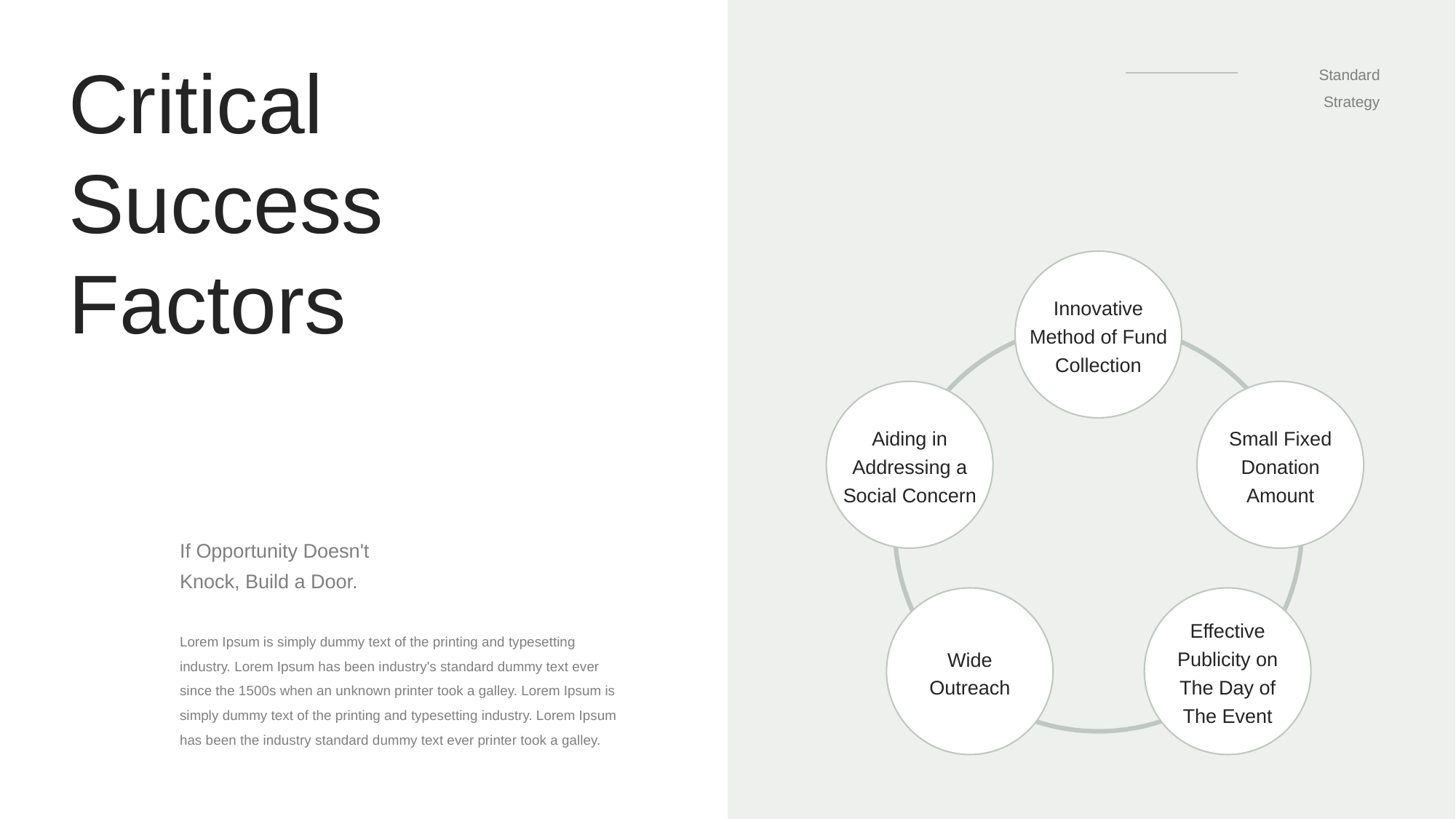

Critical Success Factors
Standard Strategy

Innovative Method of Fund Collection

Aiding in Addressing a Social Concern
Small Fixed Donation Amount
If Opportunity Doesn't Knock, Build a Door.

Effective Publicity on The Day of The Event
Lorem Ipsum is simply dummy text of the printing and typesetting industry. Lorem Ipsum has been industry's standard dummy text ever since the 1500s when an unknown printer took a galley. Lorem Ipsum is simply dummy text of the printing and typesetting industry. Lorem Ipsum has been the industry standard dummy text ever printer took a galley.
Wide Outreach